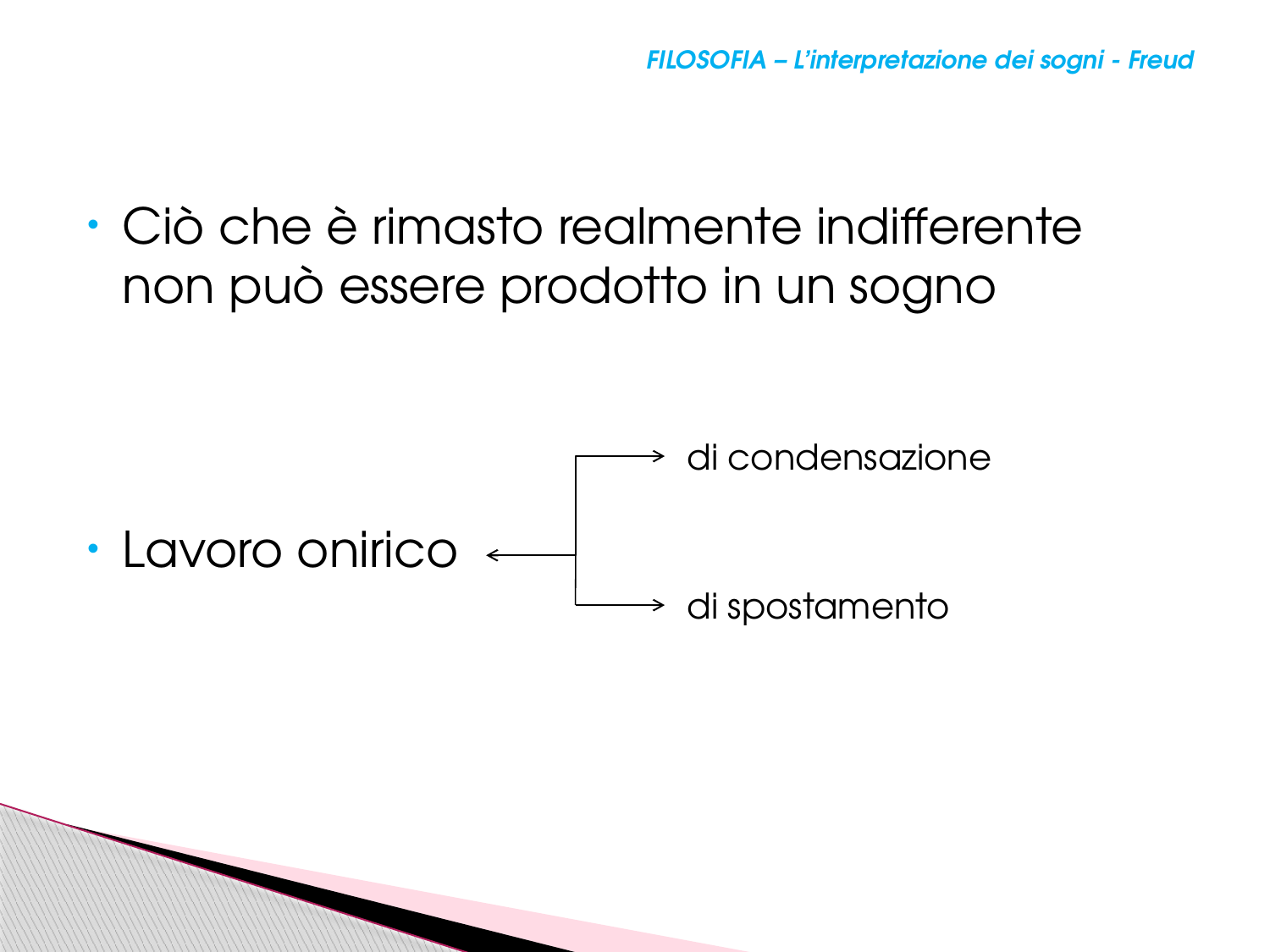

# FILOSOFIA – L’interpretazione dei sogni - Freud
Ciò che è rimasto realmente indifferente non può essere prodotto in un sogno

Lavoro onirico

di condensazione
di spostamento